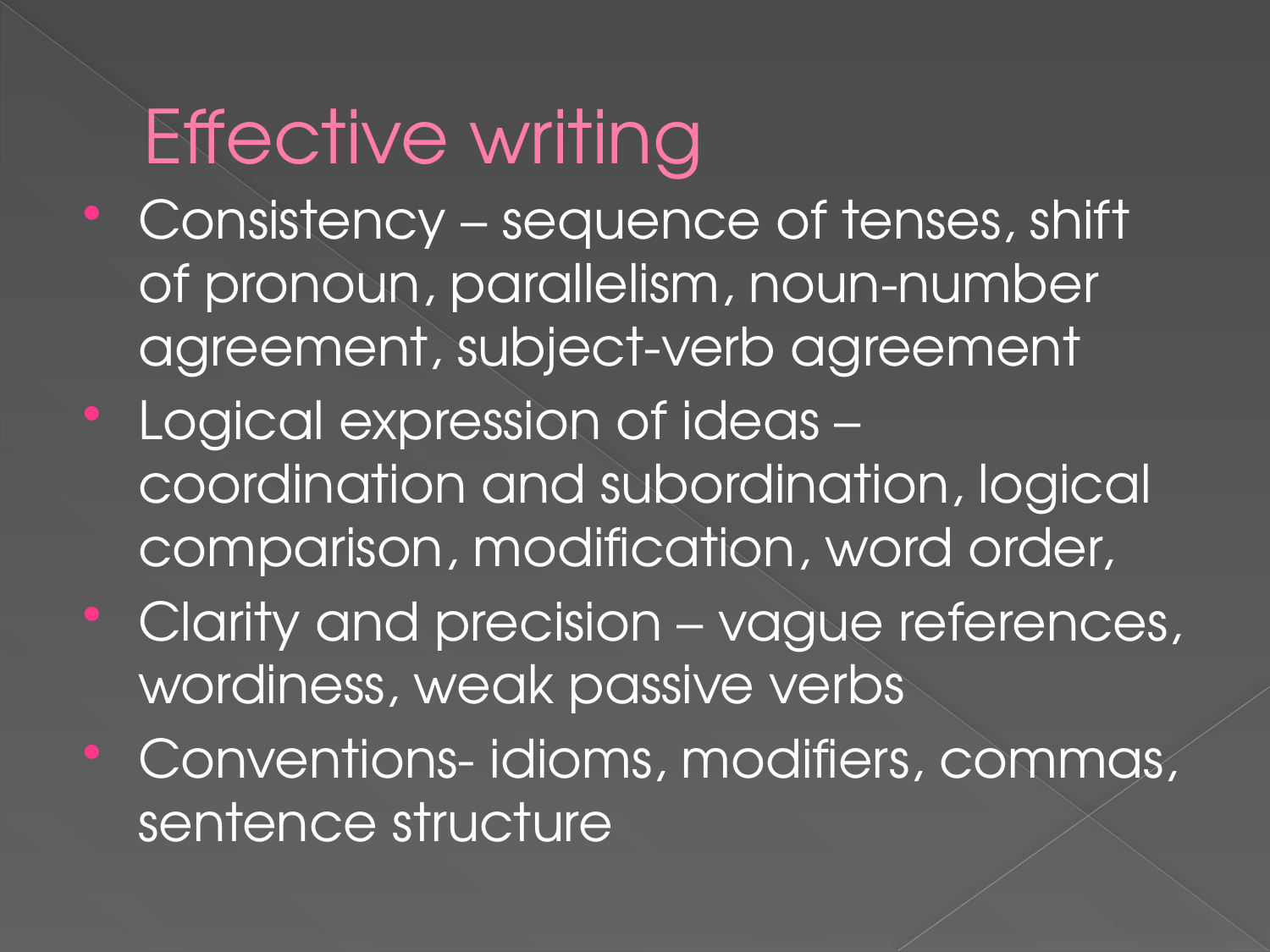

# Effective writing
Consistency – sequence of tenses, shift of pronoun, parallelism, noun-number agreement, subject-verb agreement
Logical expression of ideas – coordination and subordination, logical comparison, modification, word order,
Clarity and precision – vague references, wordiness, weak passive verbs
Conventions- idioms, modifiers, commas, sentence structure